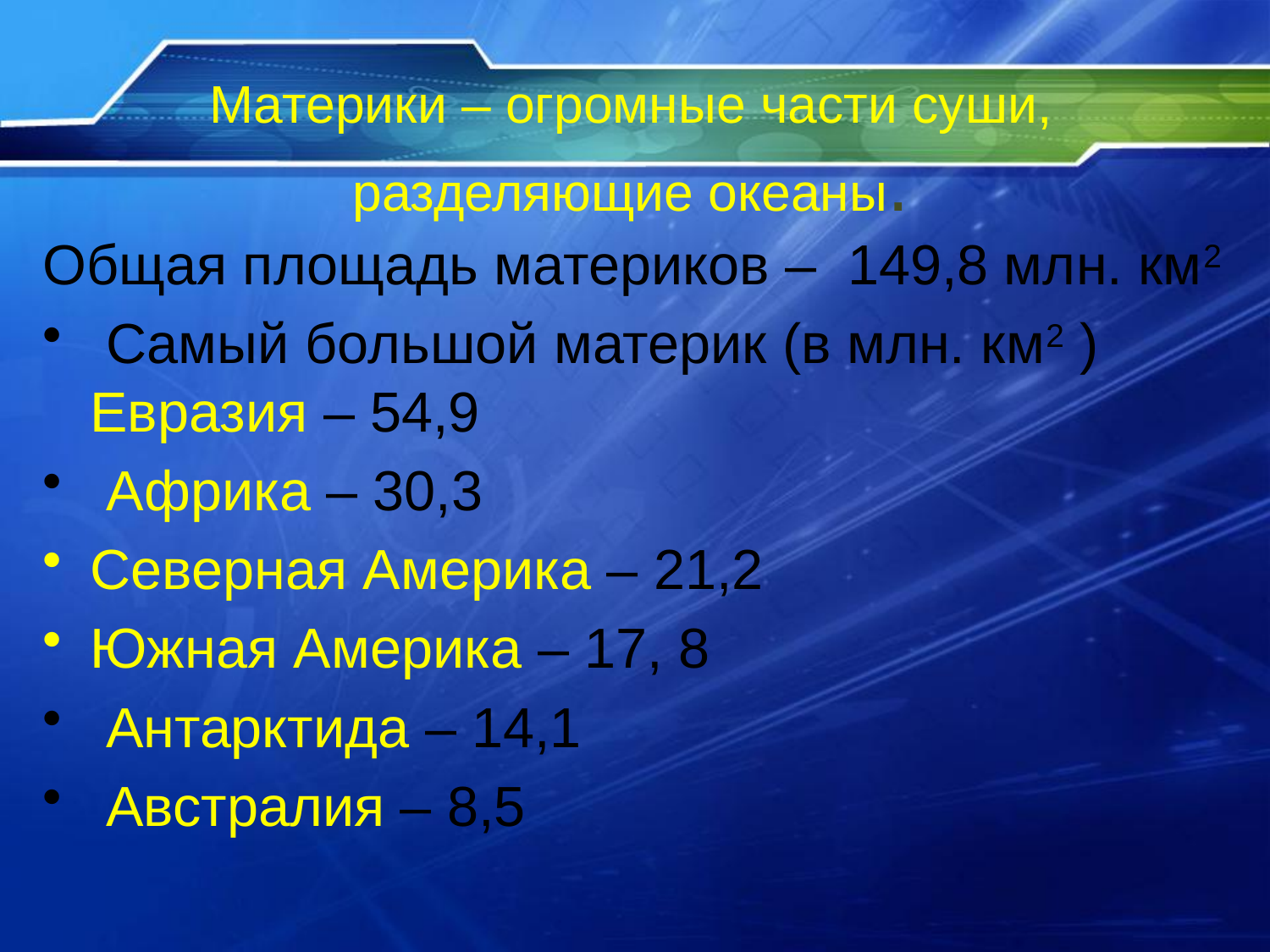

# Материки – огромные части суши, разделяющие океаны.
Общая площадь материков –  149,8 млн. км2
 Самый большой материк (в млн. км2 ) Евразия – 54,9
 Африка – 30,3
Северная Америка – 21,2
Южная Америка – 17, 8
 Антарктида – 14,1
 Австралия – 8,5